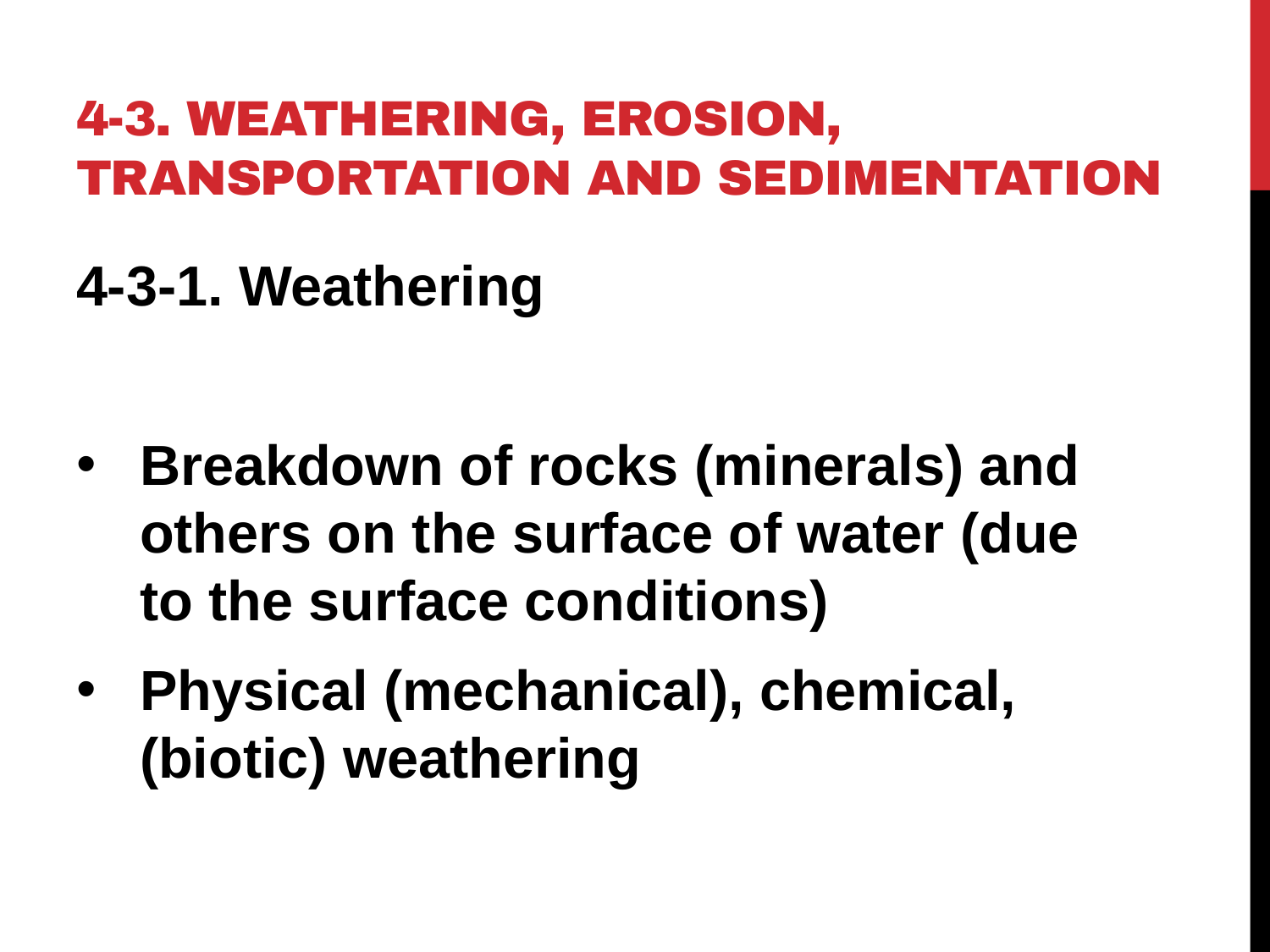

# 4-3. weathering, erosion, transportation and sedimentation
4-3-1. Weathering

Breakdown of rocks (minerals) and others on the surface of water (due to the surface conditions)
Physical (mechanical), chemical, (biotic) weathering